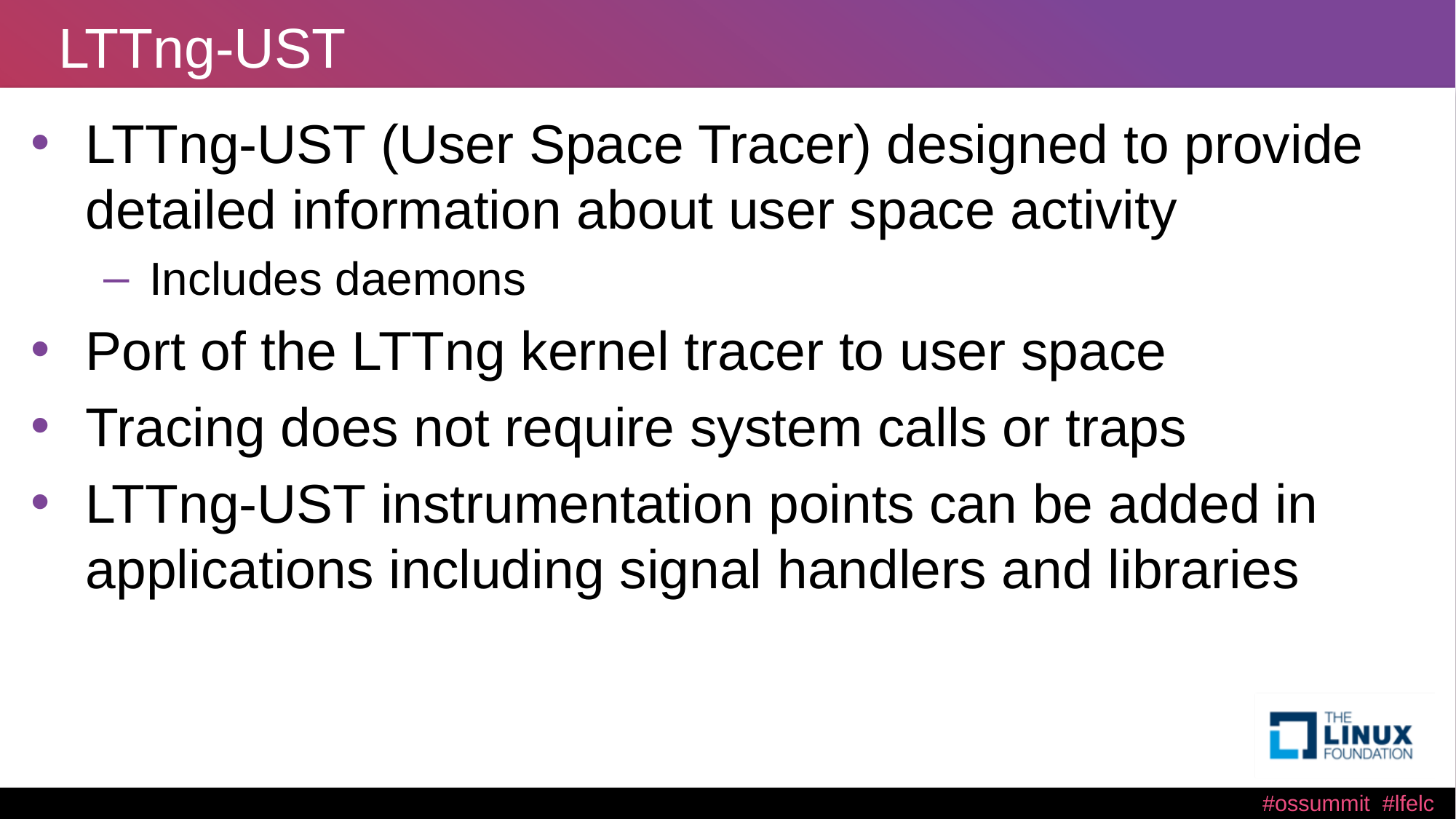

# LTTng-UST
LTTng-UST (User Space Tracer) designed to provide detailed information about user space activity
Includes daemons
Port of the LTTng kernel tracer to user space
Tracing does not require system calls or traps
LTTng-UST instrumentation points can be added in applications including signal handlers and libraries